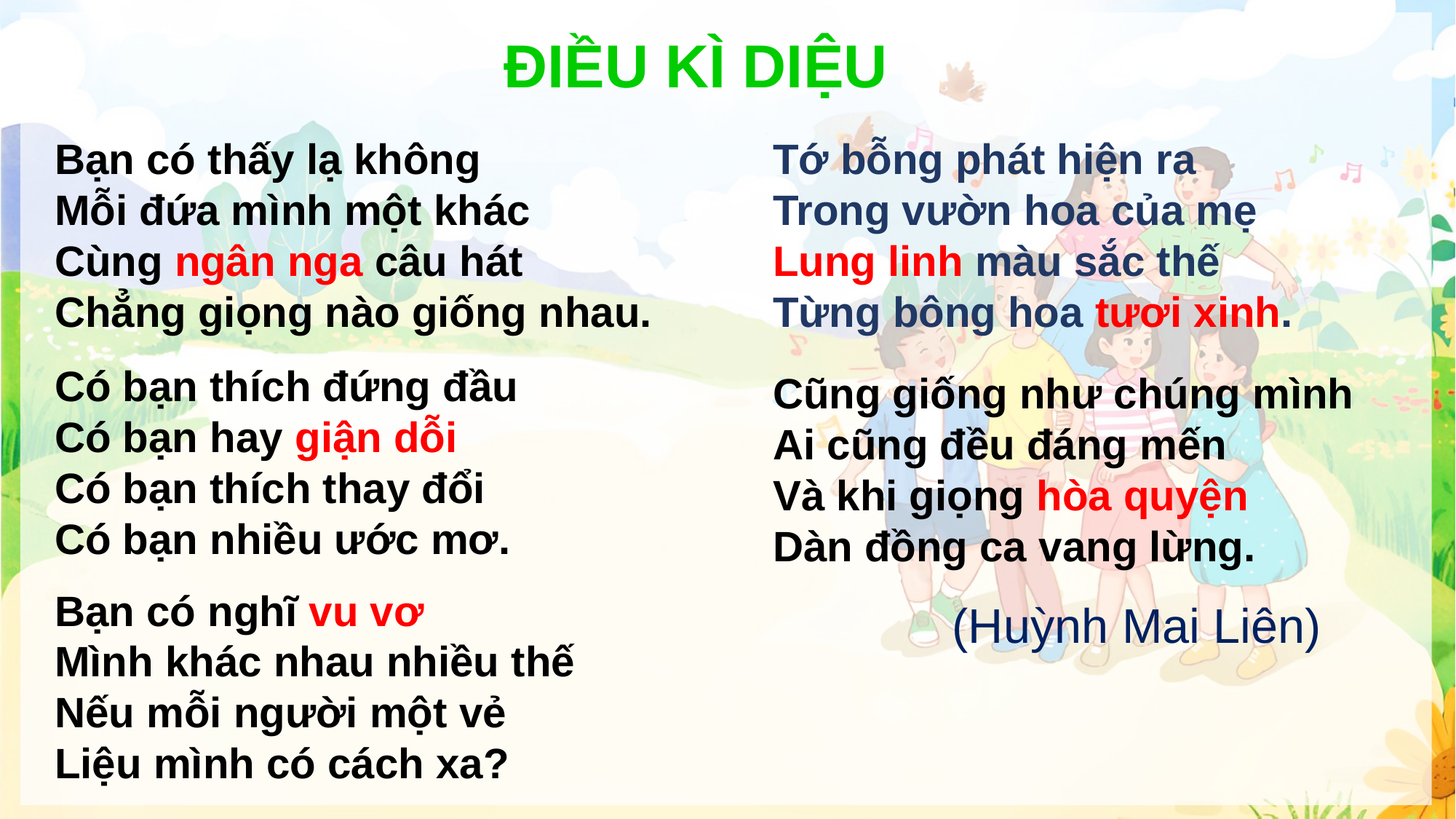

ĐIỀU KÌ DIỆU
Bạn có thấy lạ không
Mỗi đứa mình một khác
Cùng ngân nga câu hát
Chẳng giọng nào giống nhau.
Tớ bỗng phát hiện ra
Trong vườn hoa của mẹ
Lung linh màu sắc thế
Từng bông hoa tươi xinh.
Có bạn thích đứng đầu
Có bạn hay giận dỗi
Có bạn thích thay đổi
Có bạn nhiều ước mơ.
Cũng giống như chúng mình
Ai cũng đều đáng mến
Và khi giọng hòa quyện
Dàn đồng ca vang lừng.
Bạn có nghĩ vu vơ
Mình khác nhau nhiều thế
Nếu mỗi người một vẻ
Liệu mình có cách xa?
(Huỳnh Mai Liên)